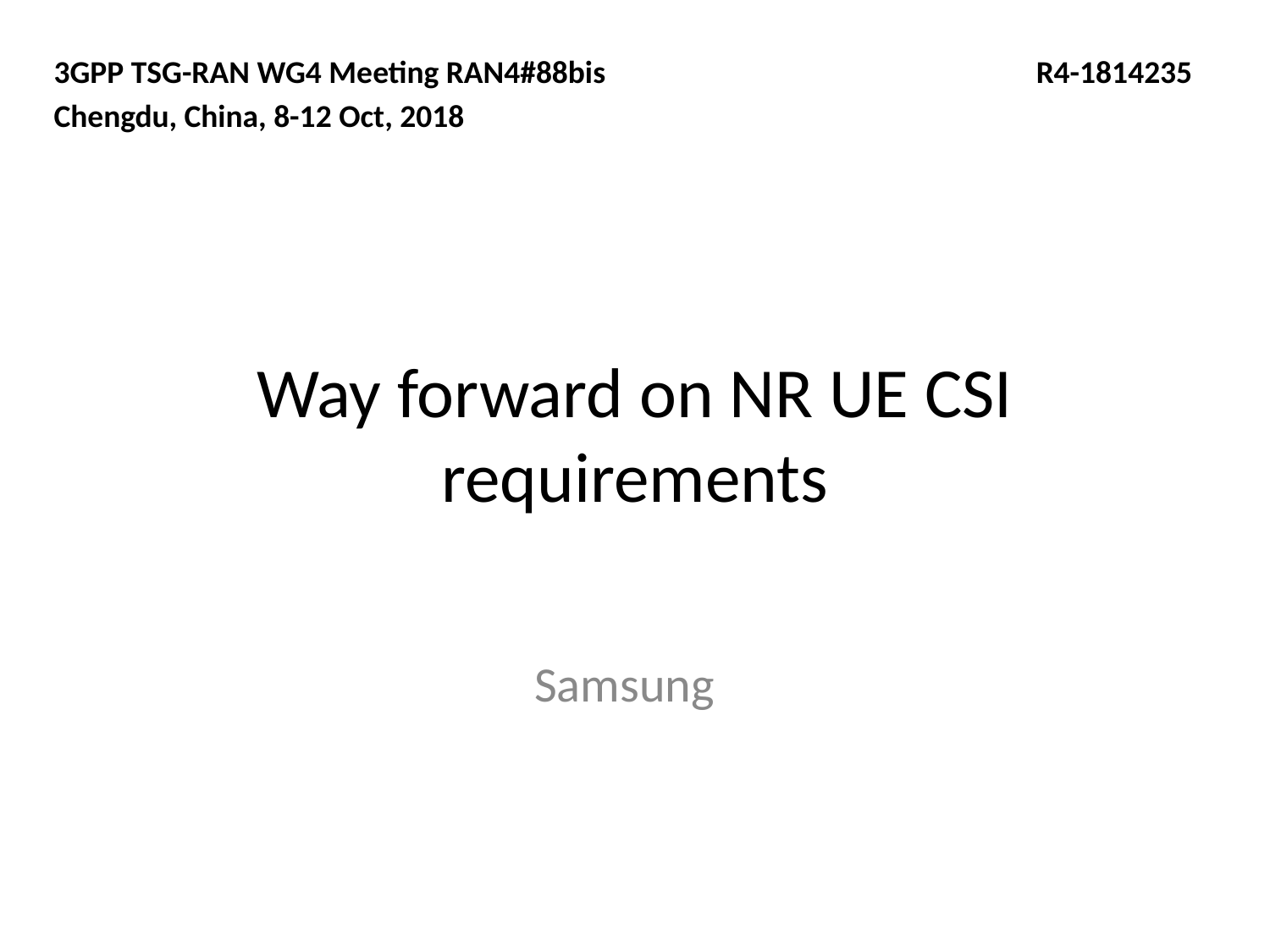

3GPP TSG-RAN WG4 Meeting RAN4#88bis                                                            R4-1814235
Chengdu, China, 8-12 Oct, 2018
# Way forward on NR UE CSI requirements
Samsung